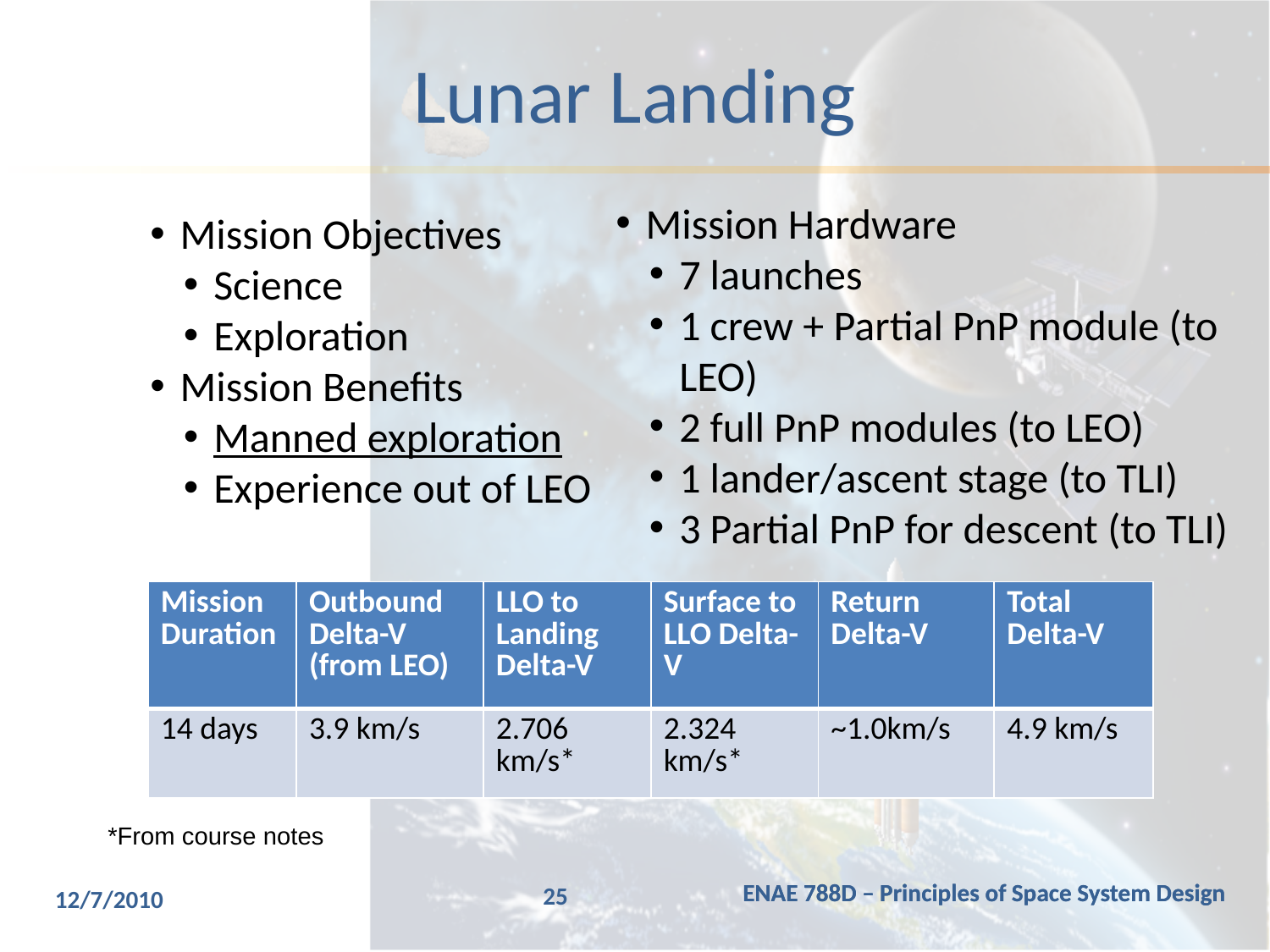

# Lunar Landing
Mission Hardware
7 launches
1 crew + Partial PnP module (to LEO)
2 full PnP modules (to LEO)
1 lander/ascent stage (to TLI)
3 Partial PnP for descent (to TLI)
Mission Objectives
Science
Exploration
Mission Benefits
Manned exploration
Experience out of LEO
| Mission Duration | Outbound Delta-V (from LEO) | LLO to Landing Delta-V | Surface to LLO Delta-V | Return Delta-V | Total Delta-V |
| --- | --- | --- | --- | --- | --- |
| 14 days | 3.9 km/s | 2.706 km/s\* | 2.324 km/s\* | ~1.0km/s | 4.9 km/s |
*From course notes